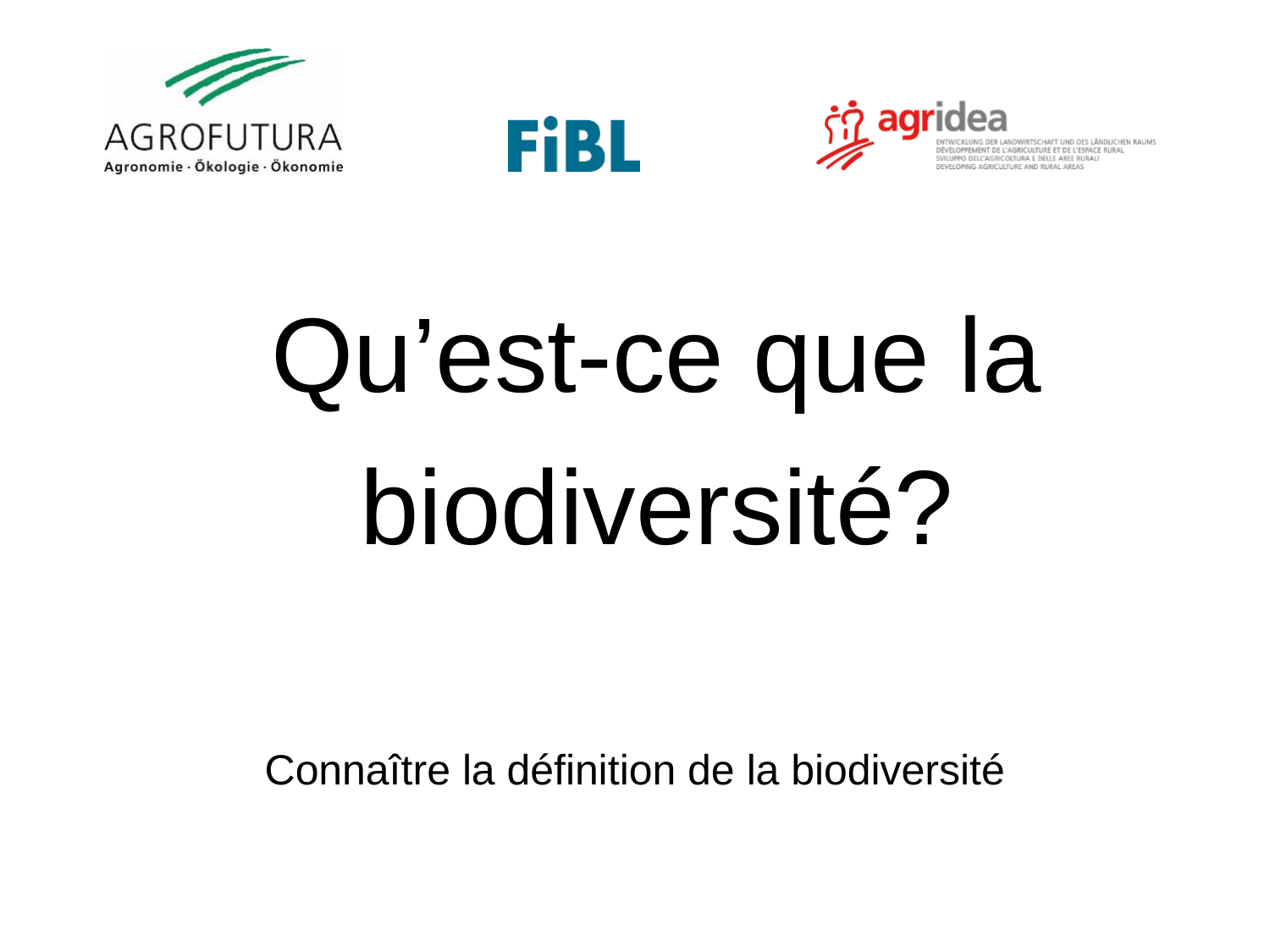

# Qu’est-ce que la biodiversité?
Connaître la définition de la biodiversité